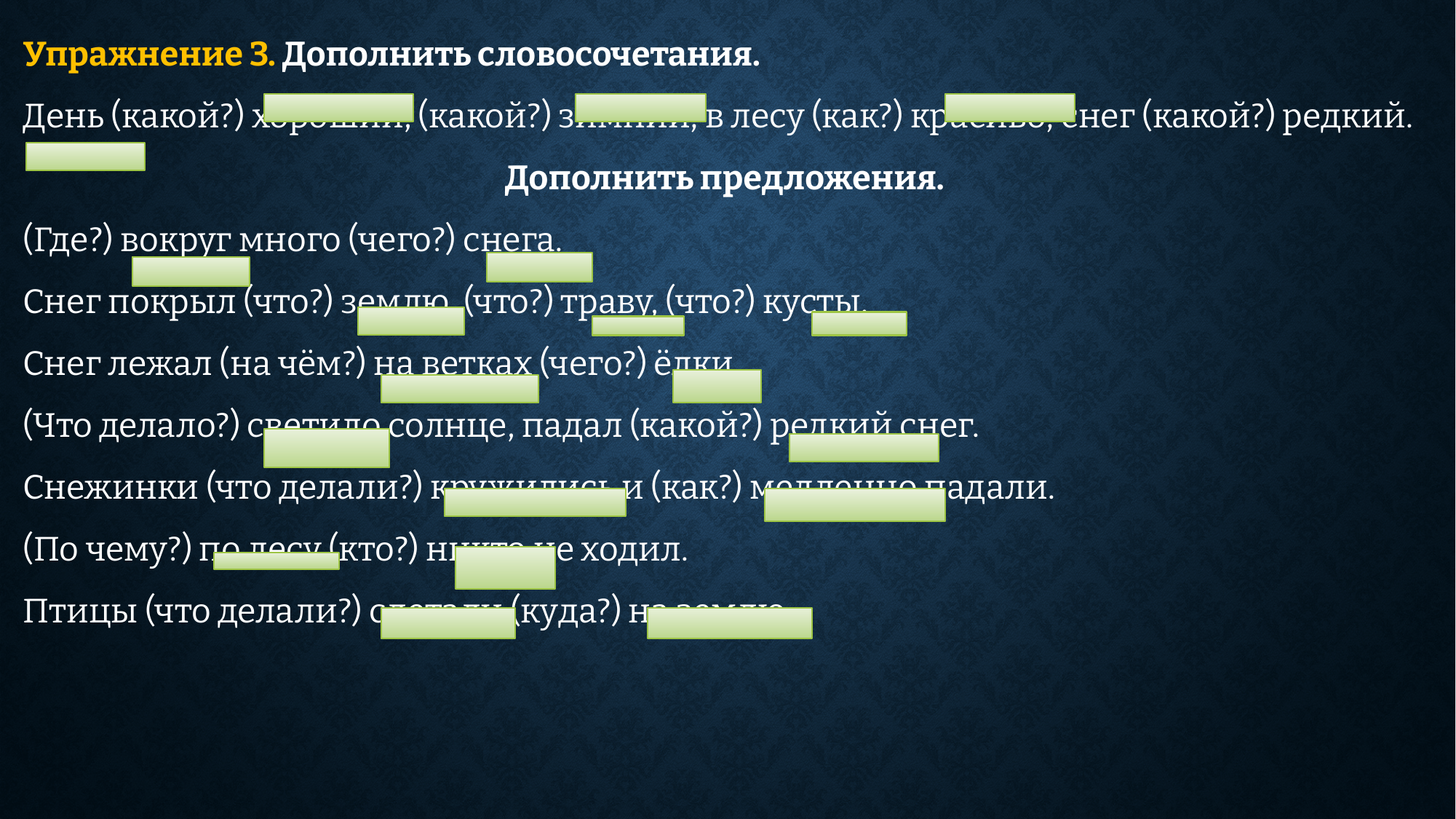

Упражнение 3. Дополнить словосочетания.
День (какой?) хороший, (какой?) зимний; в лесу (как?) красиво; снег (какой?) редкий.
Дополнить предложения.
(Где?) вокруг много (чего?) снега.
Снег покрыл (что?) землю, (что?) траву, (что?) кусты.
Снег лежал (на чём?) на ветках (чего?) ёлки.
(Что делало?) светило солнце, падал (какой?) редкий снег.
Снежинки (что делали?) кружились и (как?) медленно падали.
(По чему?) по лесу (кто?) никто не ходил.
Птицы (что делали?) слетали (куда?) на землю.